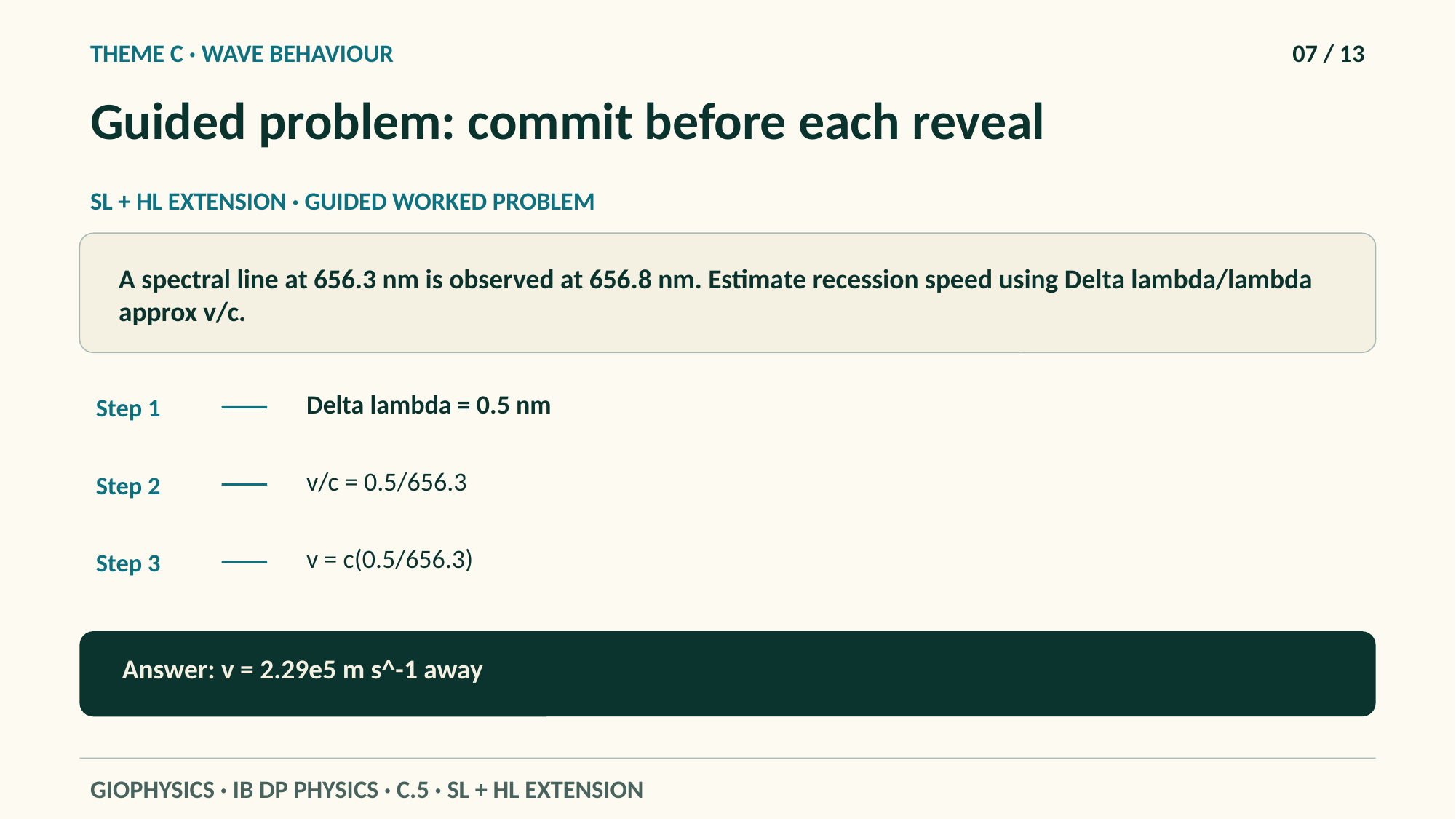

THEME C · WAVE BEHAVIOUR
07 / 13
Guided problem: commit before each reveal
SL + HL EXTENSION · GUIDED WORKED PROBLEM

A spectral line at 656.3 nm is observed at 656.8 nm. Estimate recession speed using Delta lambda/lambda approx v/c.
Delta lambda = 0.5 nm
Step 1

v/c = 0.5/656.3
Step 2

v = c(0.5/656.3)
Step 3

Answer: v = 2.29e5 m s^-1 away

GIOPHYSICS · IB DP PHYSICS · C.5 · SL + HL EXTENSION